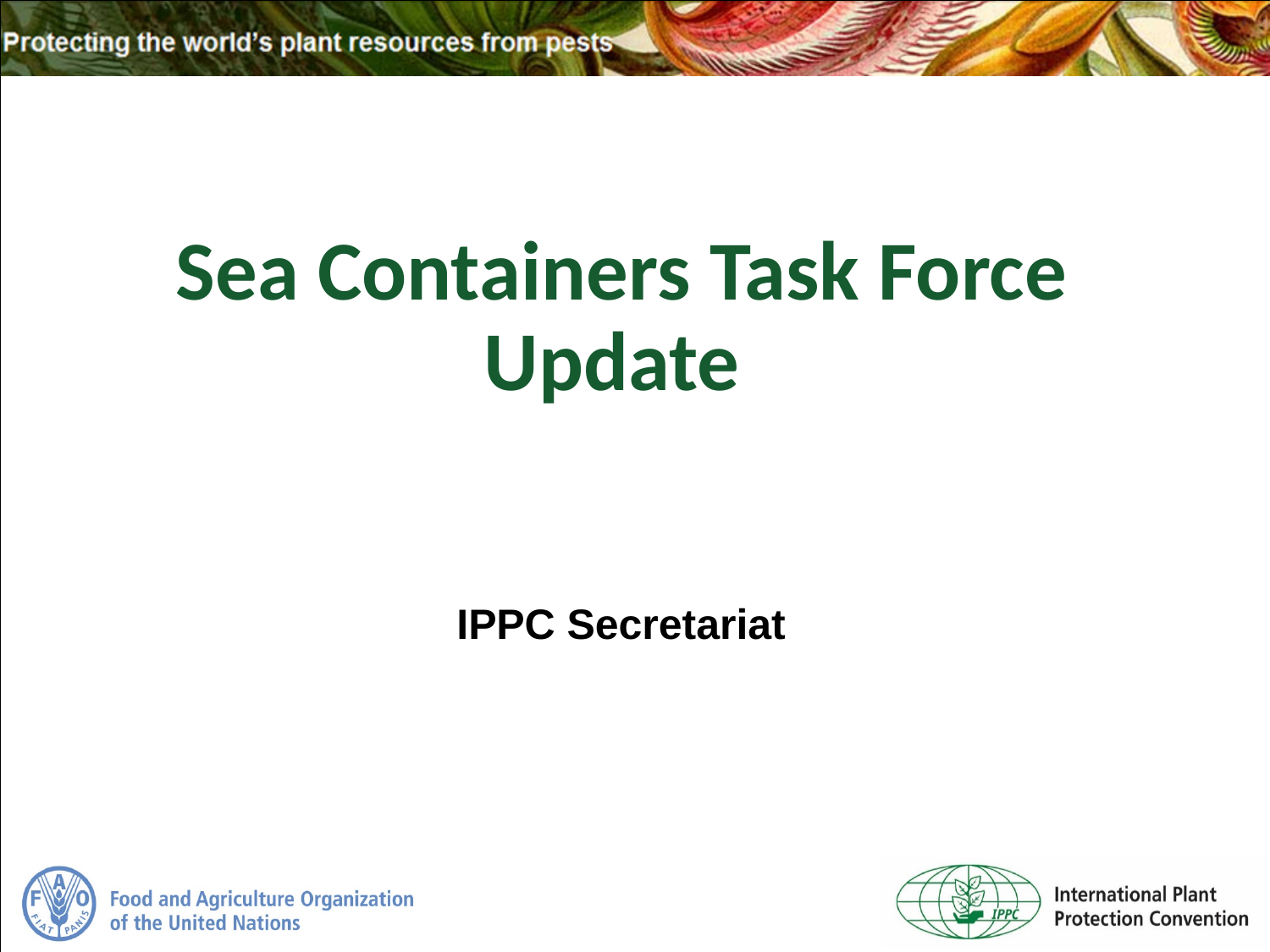

Sea Containers Task Force Update

IPPC Secretariat